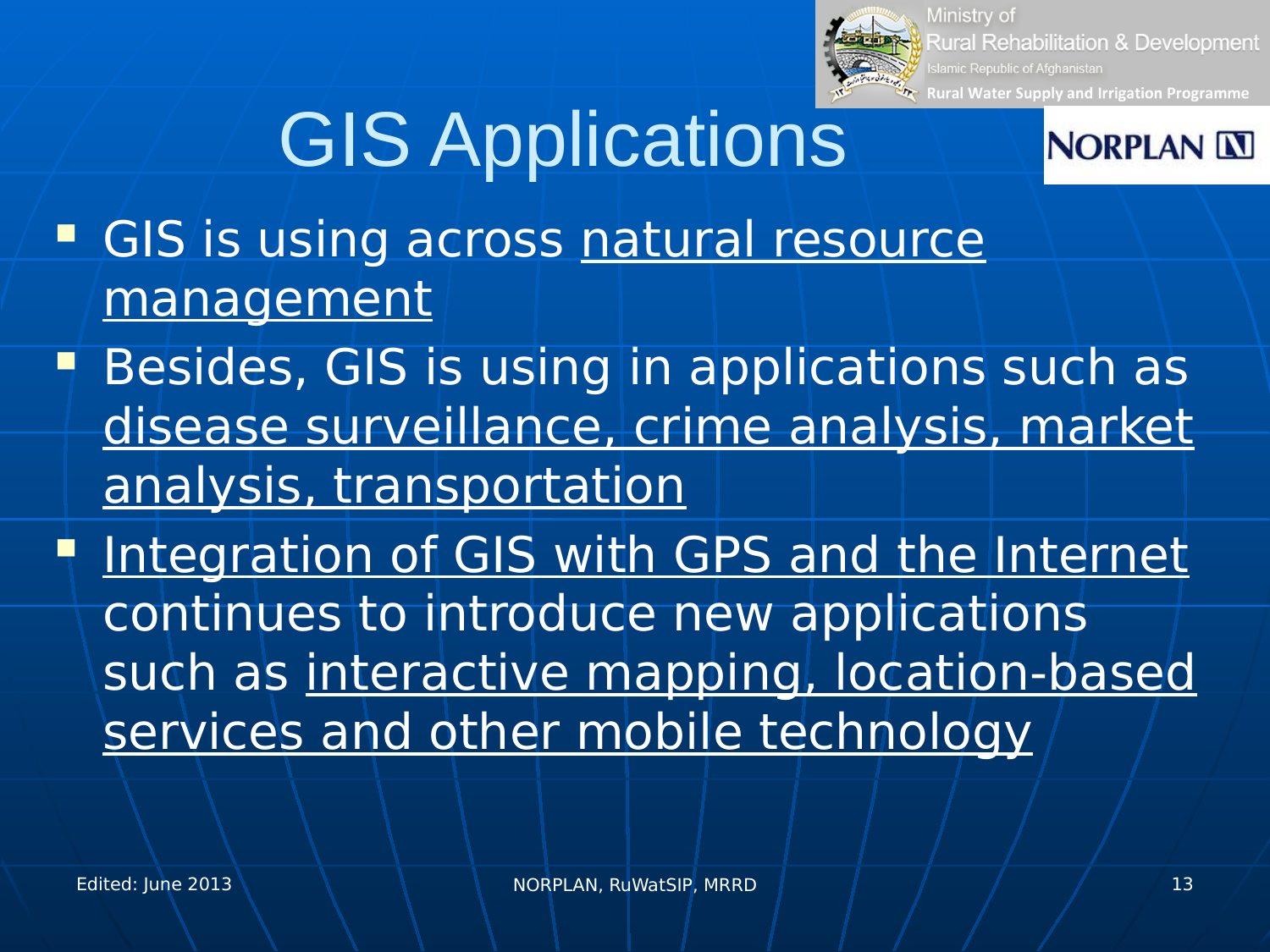

# GIS Applications
GIS is using across natural resource management
Besides, GIS is using in applications such as disease surveillance, crime analysis, market analysis, transportation
Integration of GIS with GPS and the Internet continues to introduce new applications such as interactive mapping, location-based services and other mobile technology
Edited: June 2013
13
NORPLAN, RuWatSIP, MRRD